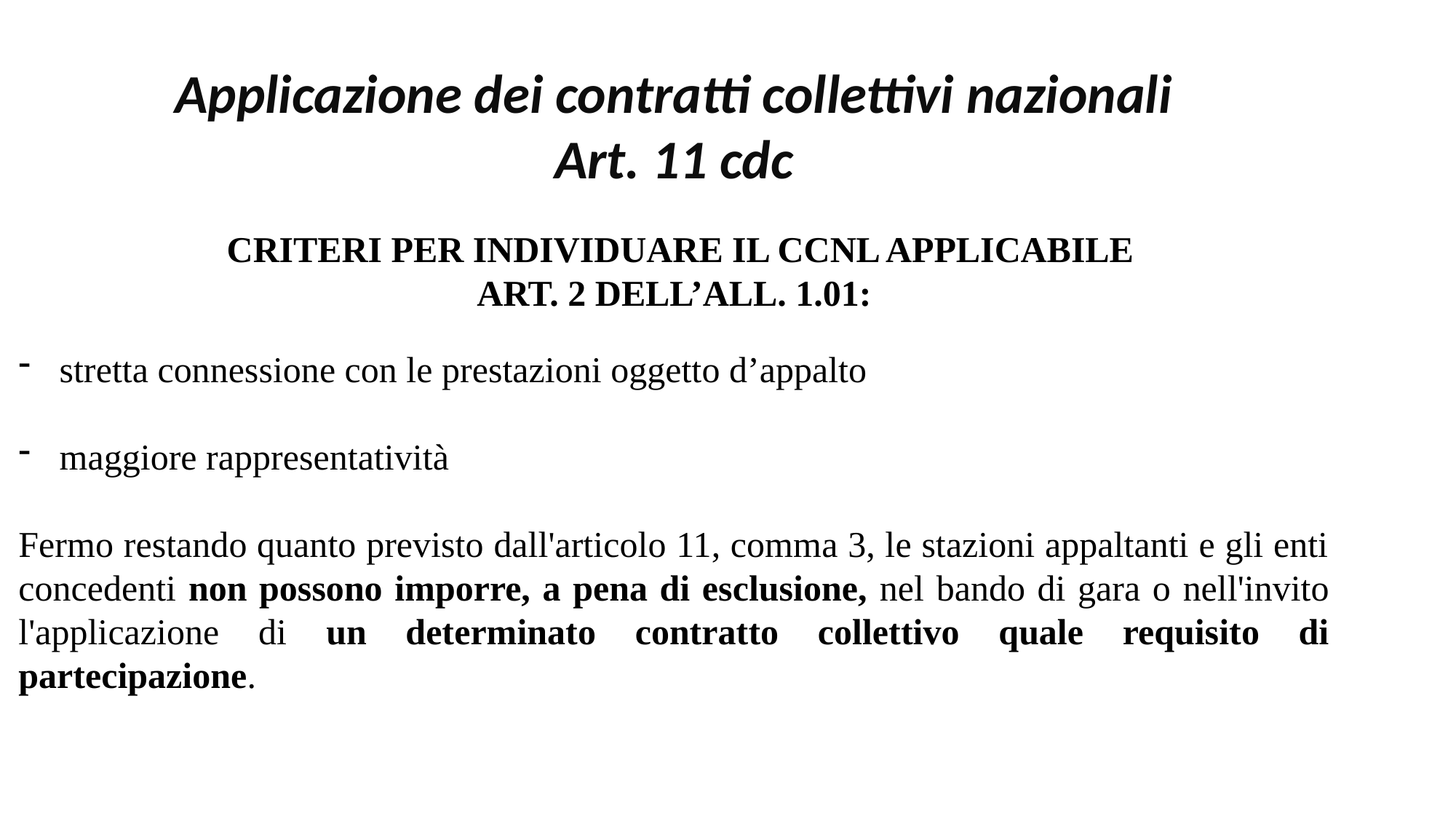

Applicazione dei contratti collettivi nazionali Art. 11 cdc

	CRITERI PER INDIVIDUARE IL CCNL APPLICABILE
ART. 2 DELL’ALL. 1.01:

stretta connessione con le prestazioni oggetto d’appalto

maggiore rappresentatività

Fermo restando quanto previsto dall'articolo 11, comma 3, le stazioni appaltanti e gli enti concedenti non possono imporre, a pena di esclusione, nel bando di gara o nell'invito l'applicazione di un determinato contratto collettivo quale requisito di partecipazione.